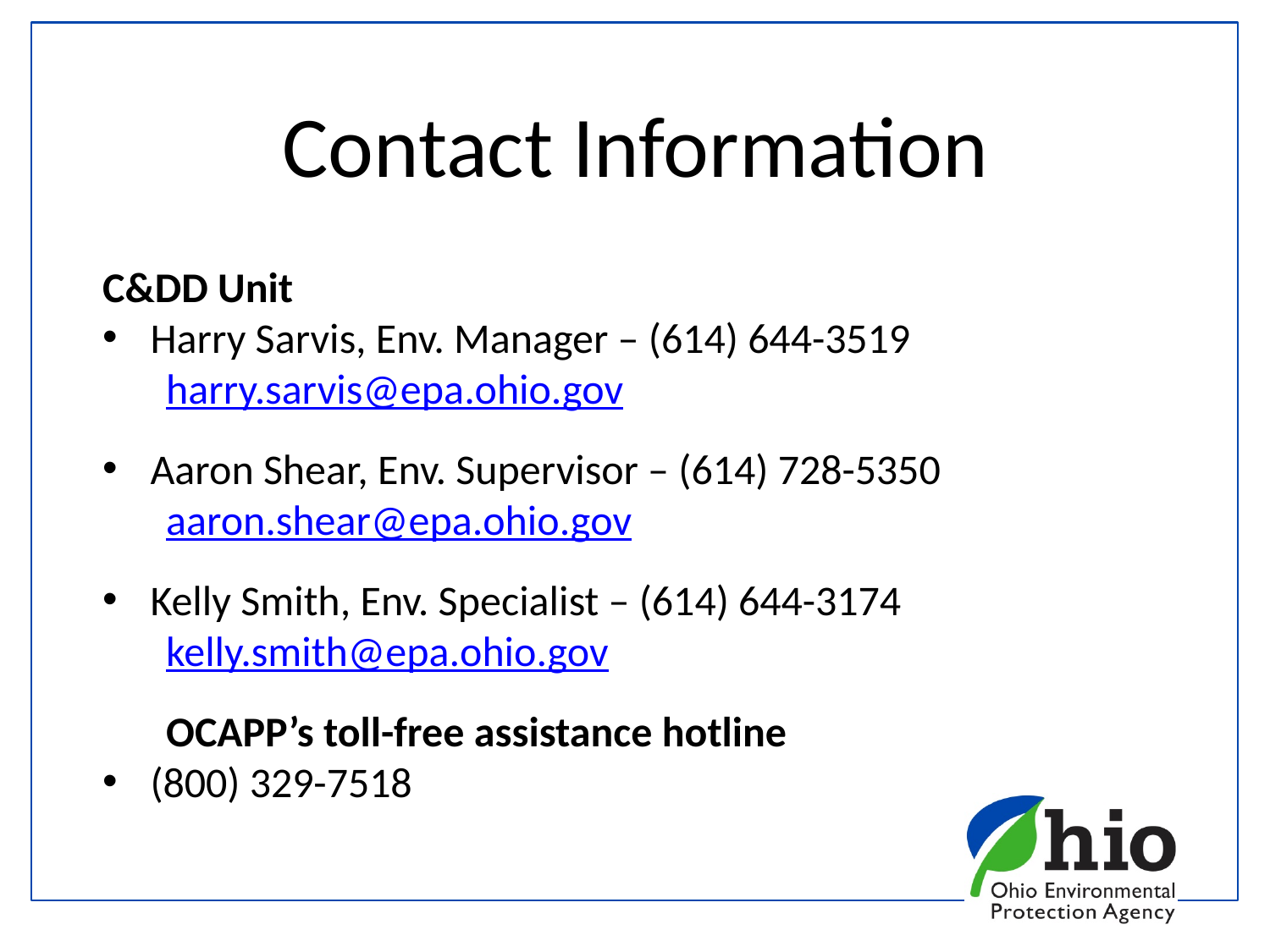

# Contact Information
C&DD Unit
Harry Sarvis, Env. Manager – (614) 644-3519
harry.sarvis@epa.ohio.gov

Aaron Shear, Env. Supervisor – (614) 728-5350
aaron.shear@epa.ohio.gov

Kelly Smith, Env. Specialist – (614) 644-3174
kelly.smith@epa.ohio.gov

OCAPP’s toll-free assistance hotline
(800) 329-7518